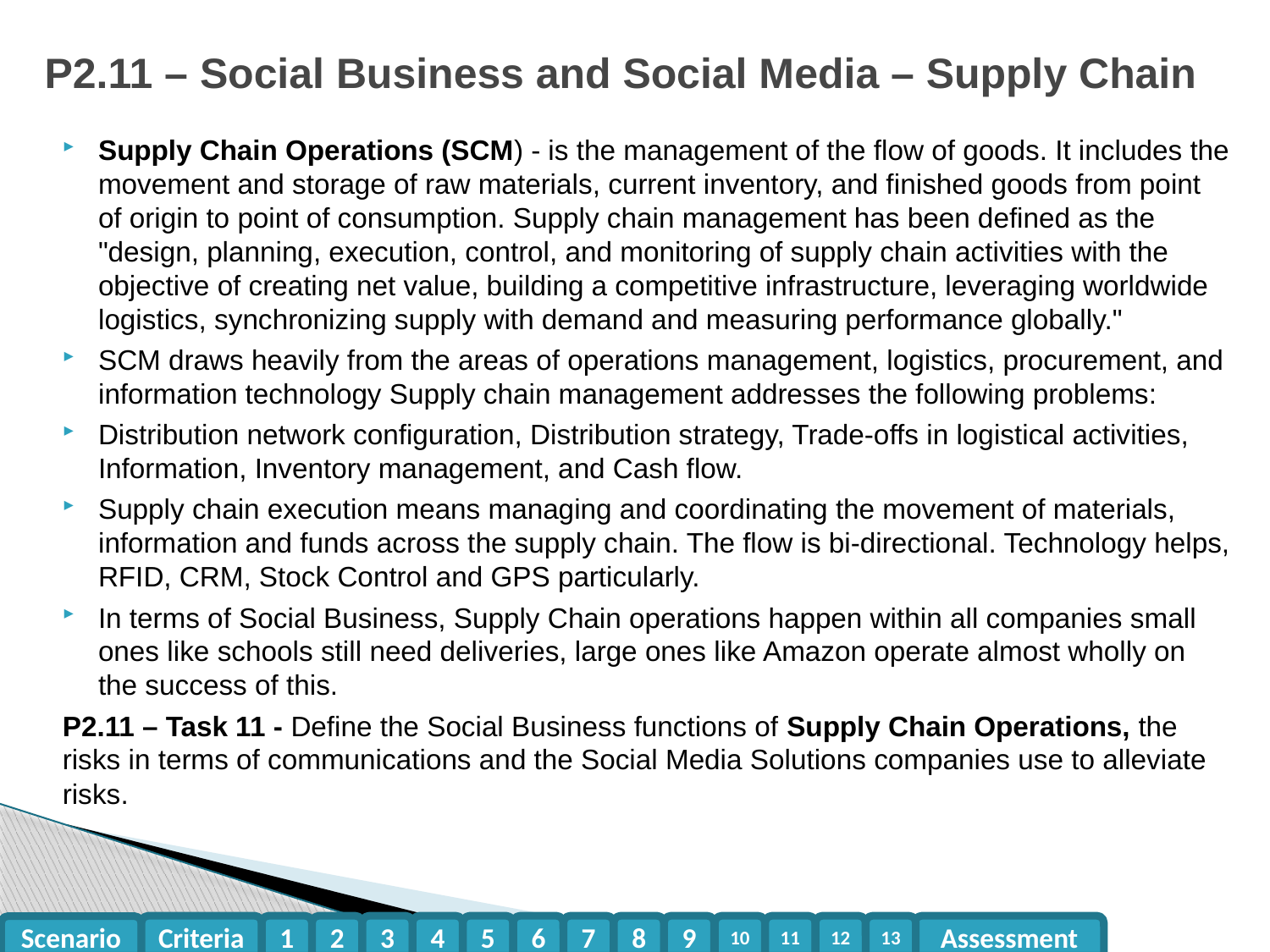

# P2.11 – Social Business and Social Media – Supply Chain
Supply Chain Operations (SCM) - is the management of the flow of goods. It includes the movement and storage of raw materials, current inventory, and finished goods from point of origin to point of consumption. Supply chain management has been defined as the "design, planning, execution, control, and monitoring of supply chain activities with the objective of creating net value, building a competitive infrastructure, leveraging worldwide logistics, synchronizing supply with demand and measuring performance globally."
SCM draws heavily from the areas of operations management, logistics, procurement, and information technology Supply chain management addresses the following problems:
Distribution network configuration, Distribution strategy, Trade-offs in logistical activities, Information, Inventory management, and Cash flow.
Supply chain execution means managing and coordinating the movement of materials, information and funds across the supply chain. The flow is bi-directional. Technology helps, RFID, CRM, Stock Control and GPS particularly.
In terms of Social Business, Supply Chain operations happen within all companies small ones like schools still need deliveries, large ones like Amazon operate almost wholly on the success of this.
P2.11 – Task 11 - Define the Social Business functions of Supply Chain Operations, the risks in terms of communications and the Social Media Solutions companies use to alleviate risks.